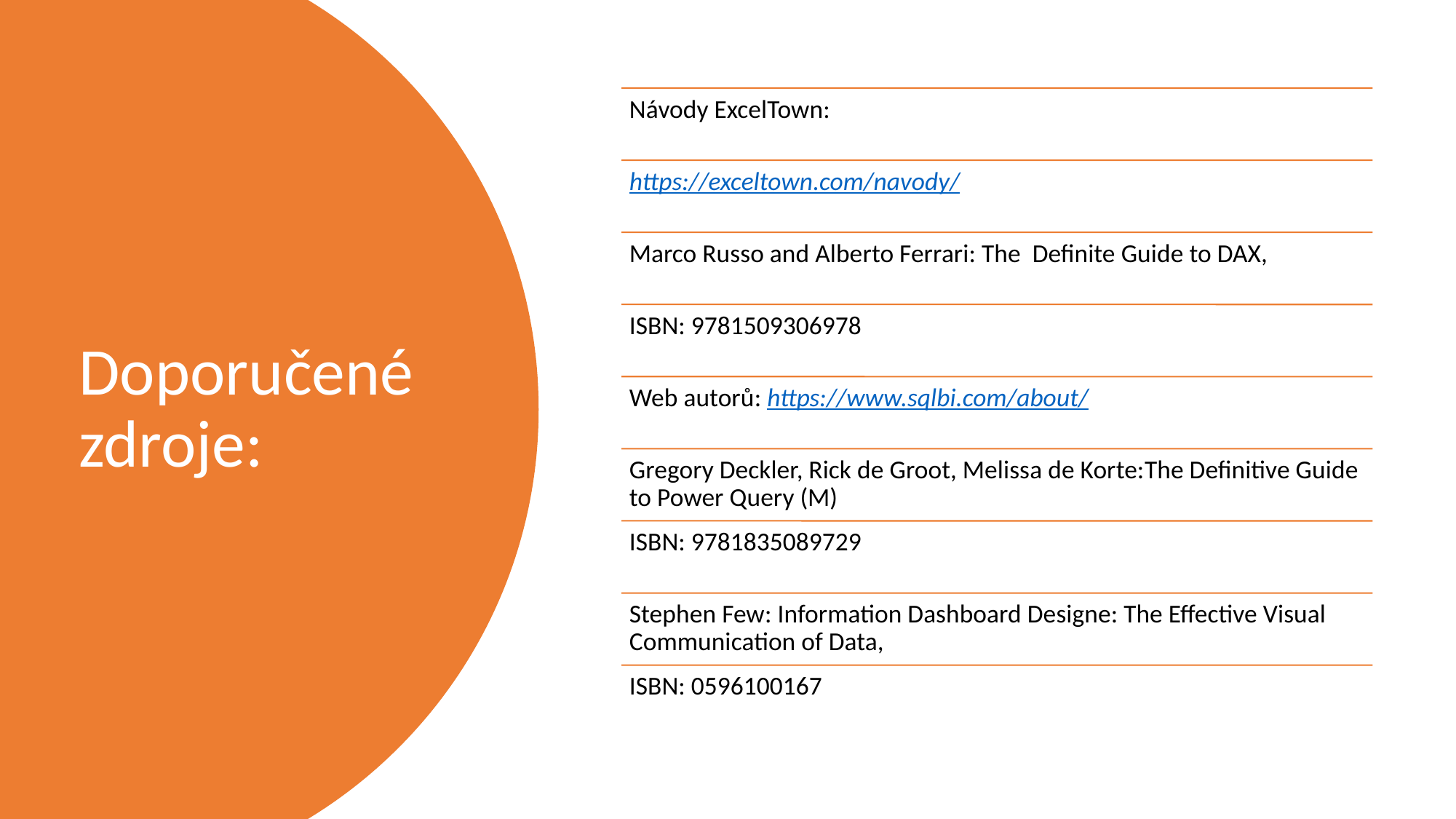

Doporučené zdroje:
Návody ExcelTown:
https://exceltown.com/navody/
Marco Russo and Alberto Ferrari: The  Definite Guide to DAX,
ISBN: 9781509306978
Web autorů: https://www.sqlbi.com/about/
Gregory Deckler, Rick de Groot, Melissa de Korte:The Definitive Guide to Power Query (M)
ISBN: 9781835089729
Stephen Few: Information Dashboard Designe: The Effective Visual Communication of Data,
ISBN: 0596100167